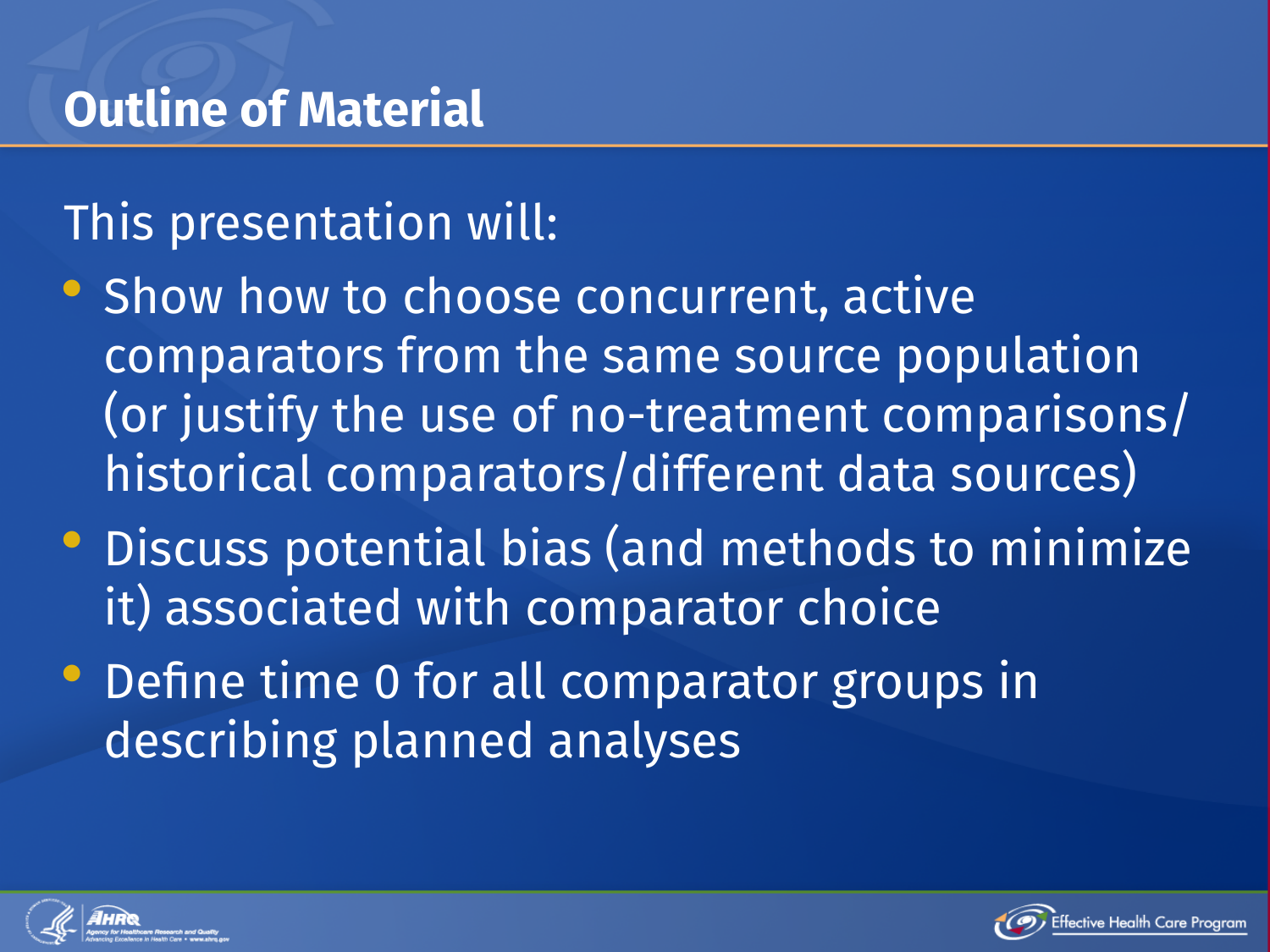

# Outline of Material
This presentation will:
Show how to choose concurrent, active comparators from the same source population (or justify the use of no-treatment comparisons/ historical comparators/different data sources)
Discuss potential bias (and methods to minimize it) associated with comparator choice
Define time 0 for all comparator groups in describing planned analyses